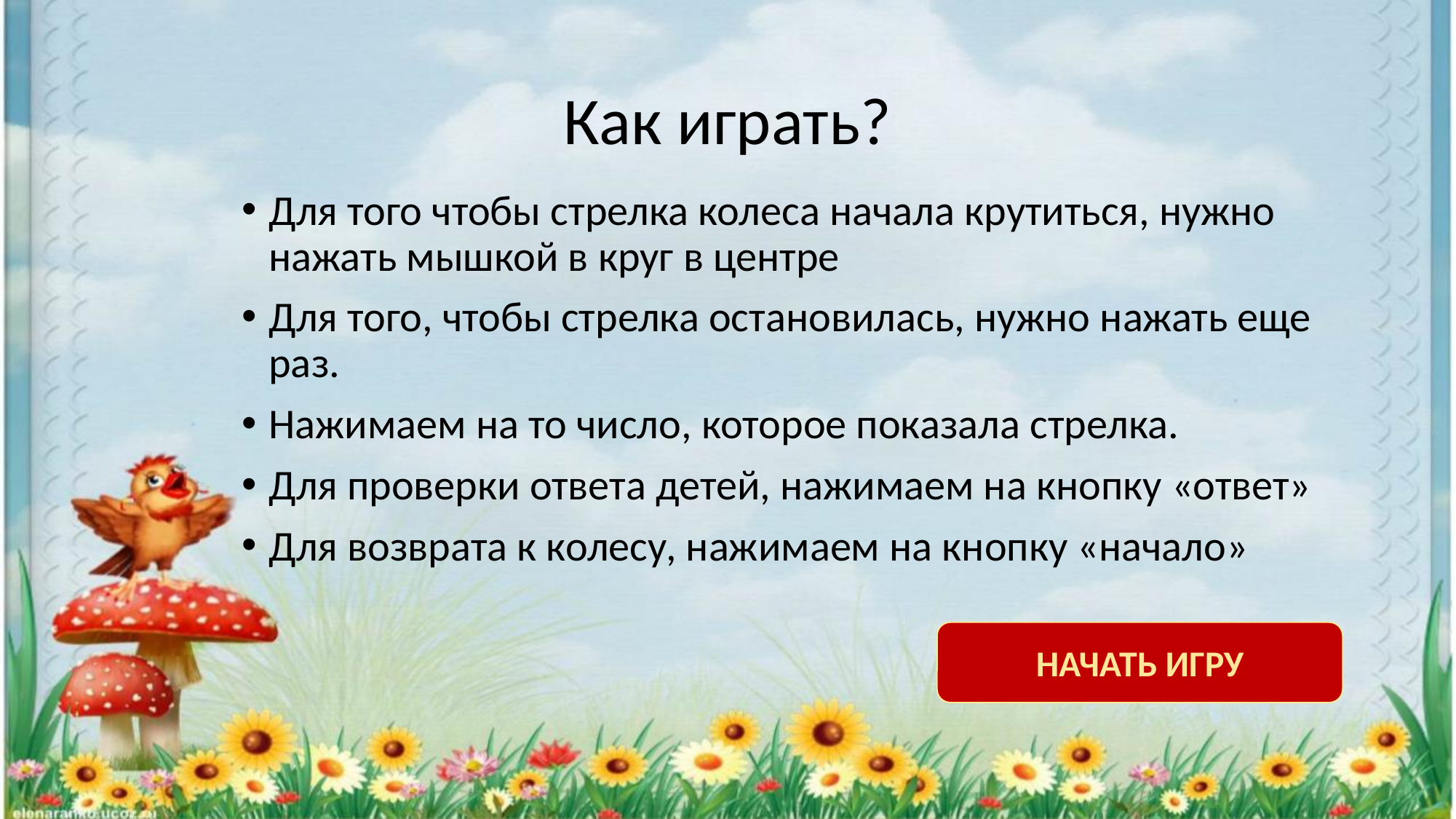

# Как играть?
Для того чтобы стрелка колеса начала крутиться, нужно нажать мышкой в круг в центре
Для того, чтобы стрелка остановилась, нужно нажать еще раз.
Нажимаем на то число, которое показала стрелка.
Для проверки ответа детей, нажимаем на кнопку «ответ»
Для возврата к колесу, нажимаем на кнопку «начало»
НАЧАТЬ ИГРУ